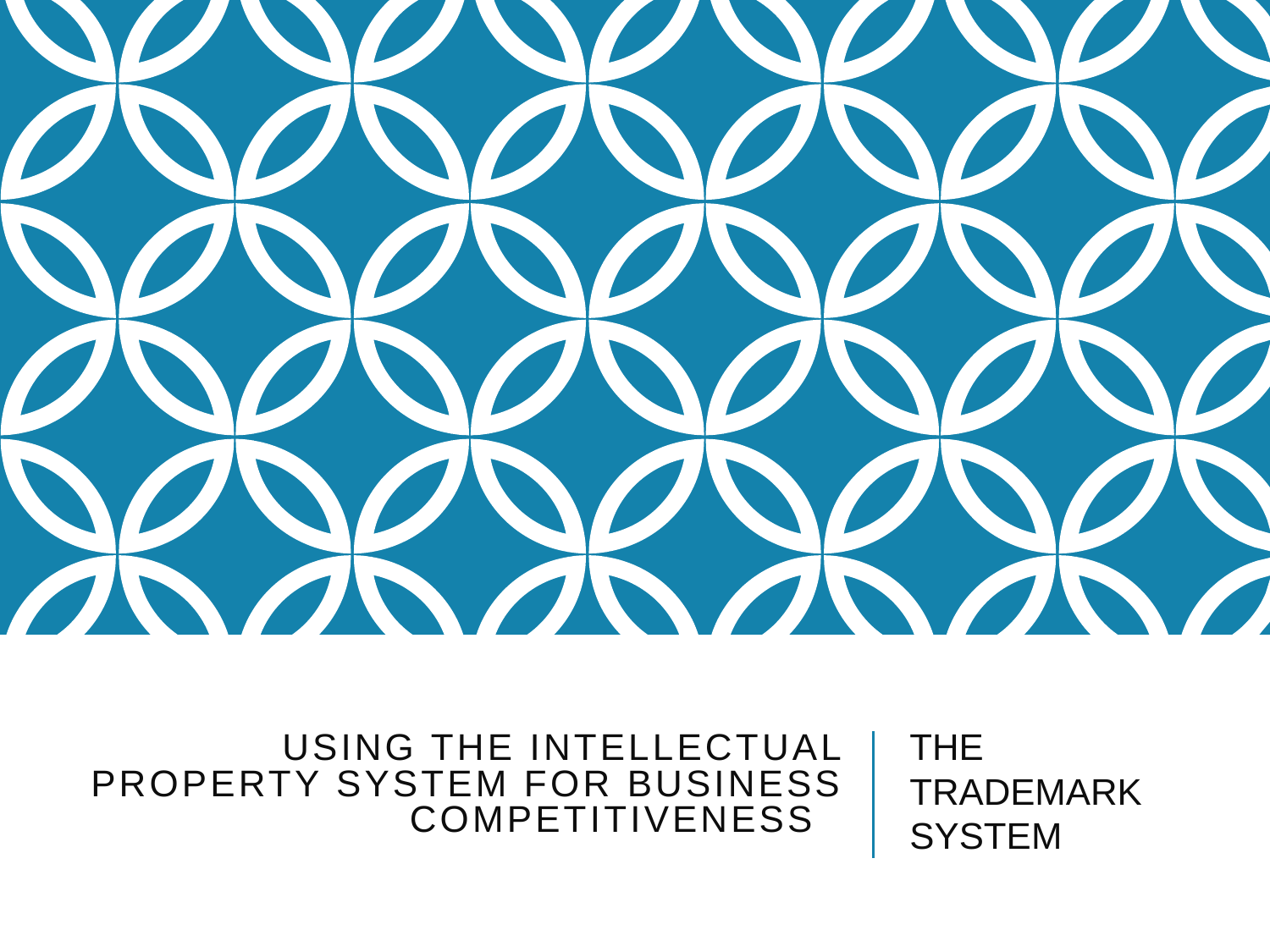

# USING THE INTELLECTUAL PROPERTY SYSTEM FOR BUSINESS COMPETITIVENESS
THE TRADEMARK SYSTEM